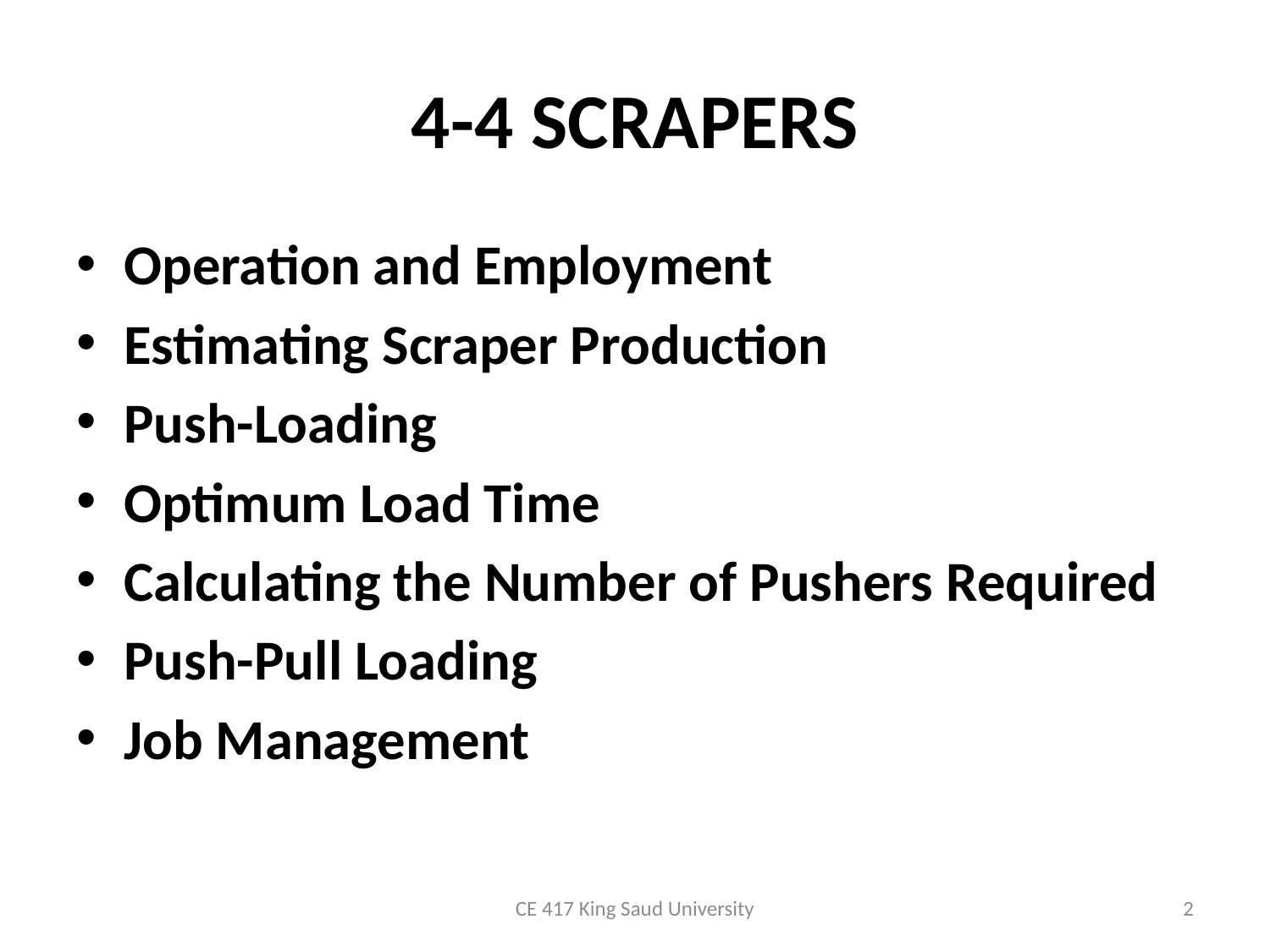

# 4-4 SCRAPERS
Operation and Employment
Estimating Scraper Production
Push-Loading
Optimum Load Time
Calculating the Number of Pushers Required
Push-Pull Loading
Job Management

CE 417 King Saud University
2